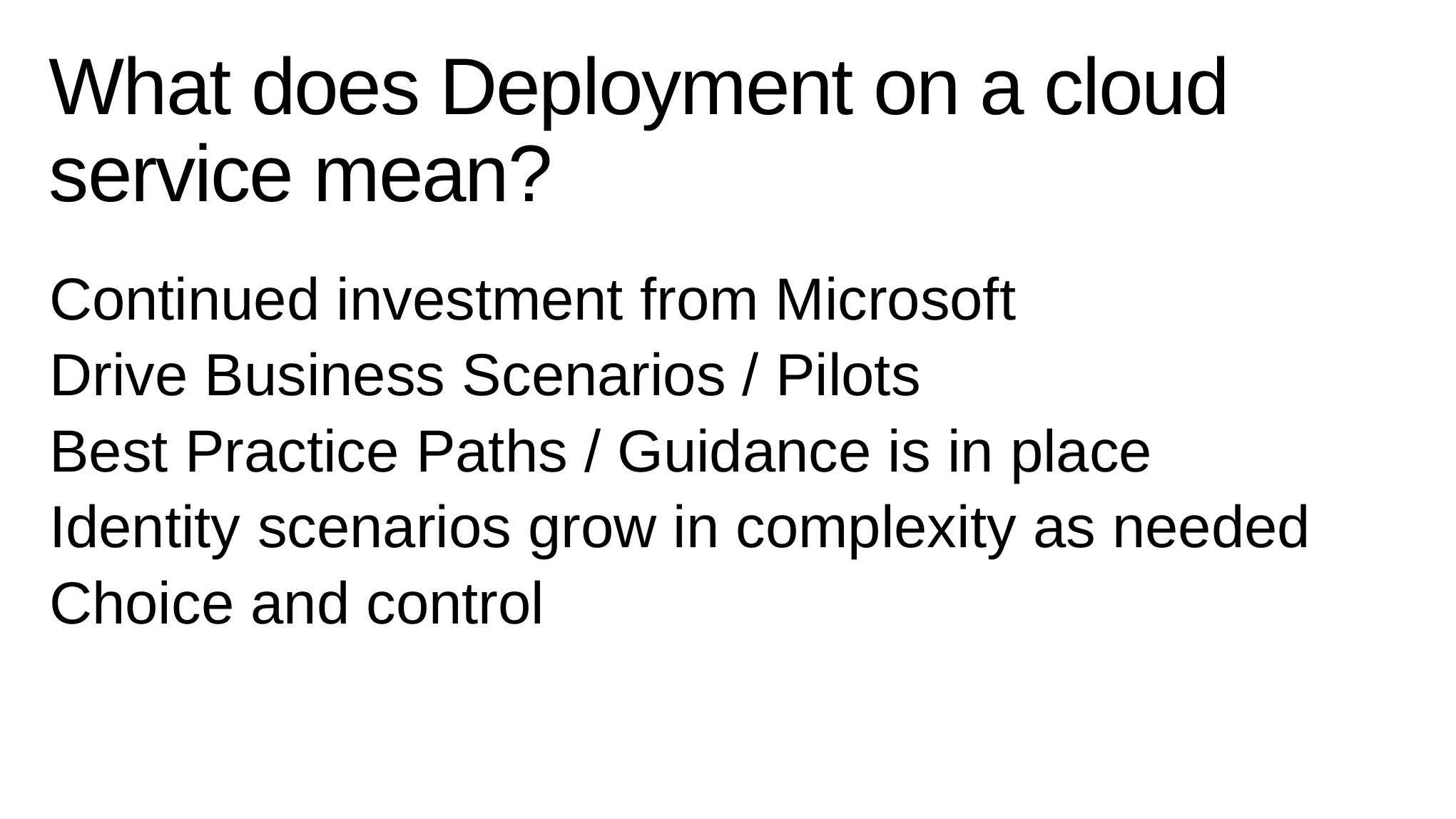

# What does Deployment on a cloud service mean?
Continued investment from Microsoft
Drive Business Scenarios / Pilots
Best Practice Paths / Guidance is in place
Identity scenarios grow in complexity as needed
Choice and control